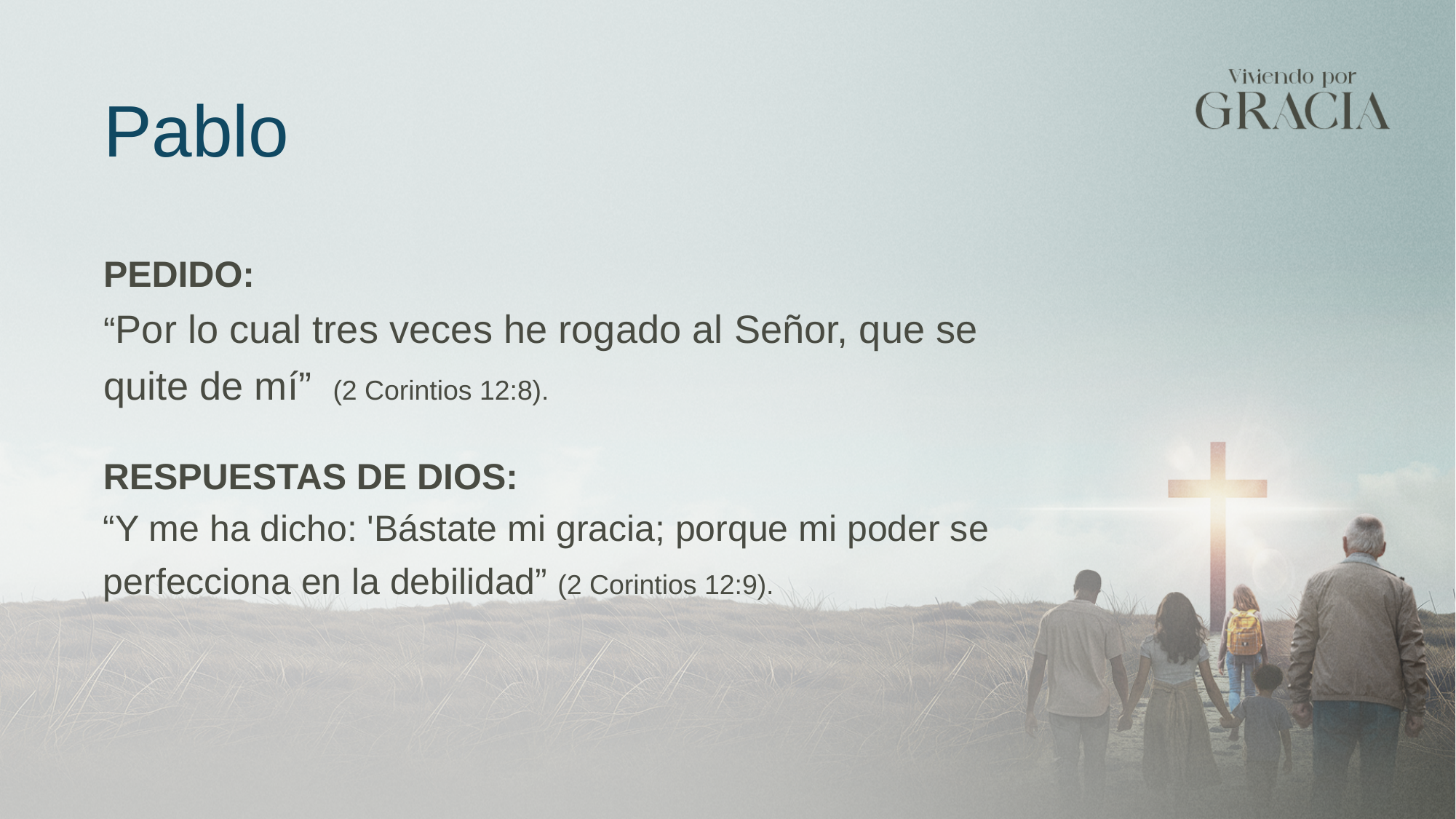

Pablo
PEDIDO:
“Por lo cual tres veces he rogado al Señor, que se quite de mí”  (2 Corintios 12:8).
RESPUESTAS DE DIOS:
“Y me ha dicho: 'Bástate mi gracia; porque mi poder se perfecciona en la debilidad” (2 Corintios 12:9).